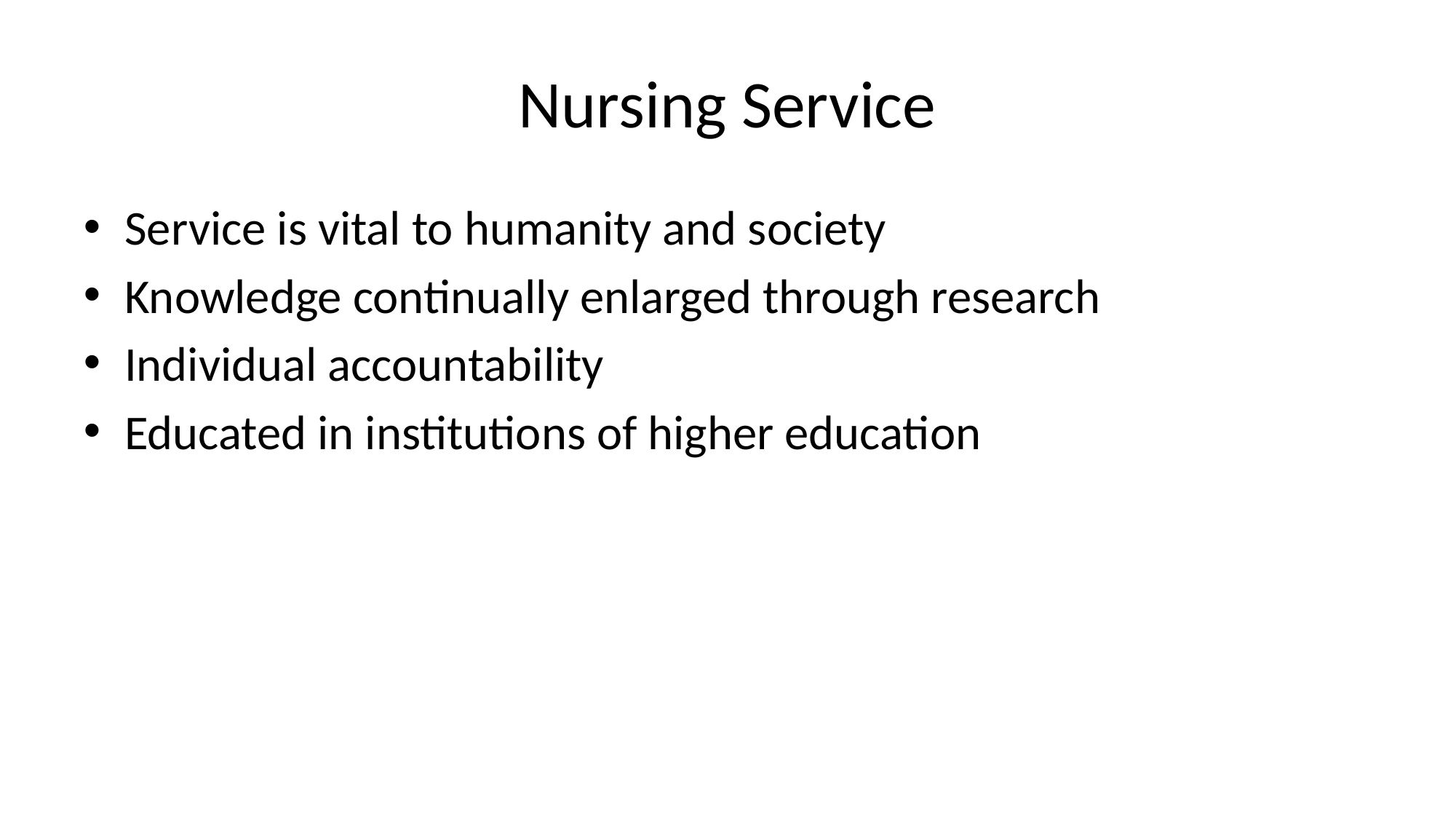

# Nursing Service
Service is vital to humanity and society
Knowledge continually enlarged through research
Individual accountability
Educated in institutions of higher education